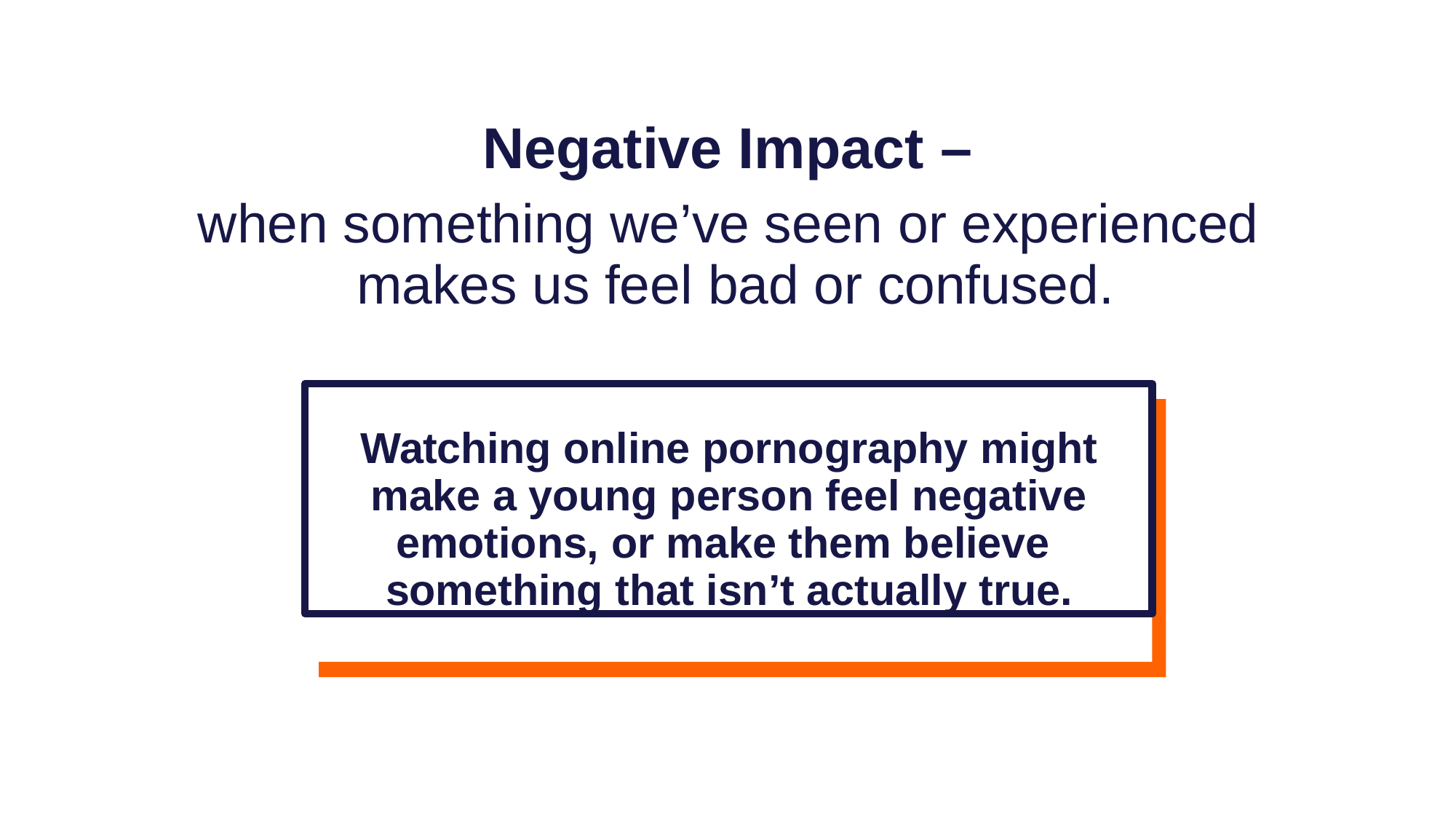

# Negative Impact –
when something we’ve seen or experienced  makes us feel bad or confused.

Watching online pornography might  make a young person feel negative  emotions, or make them believe  something that isn’t actually true.